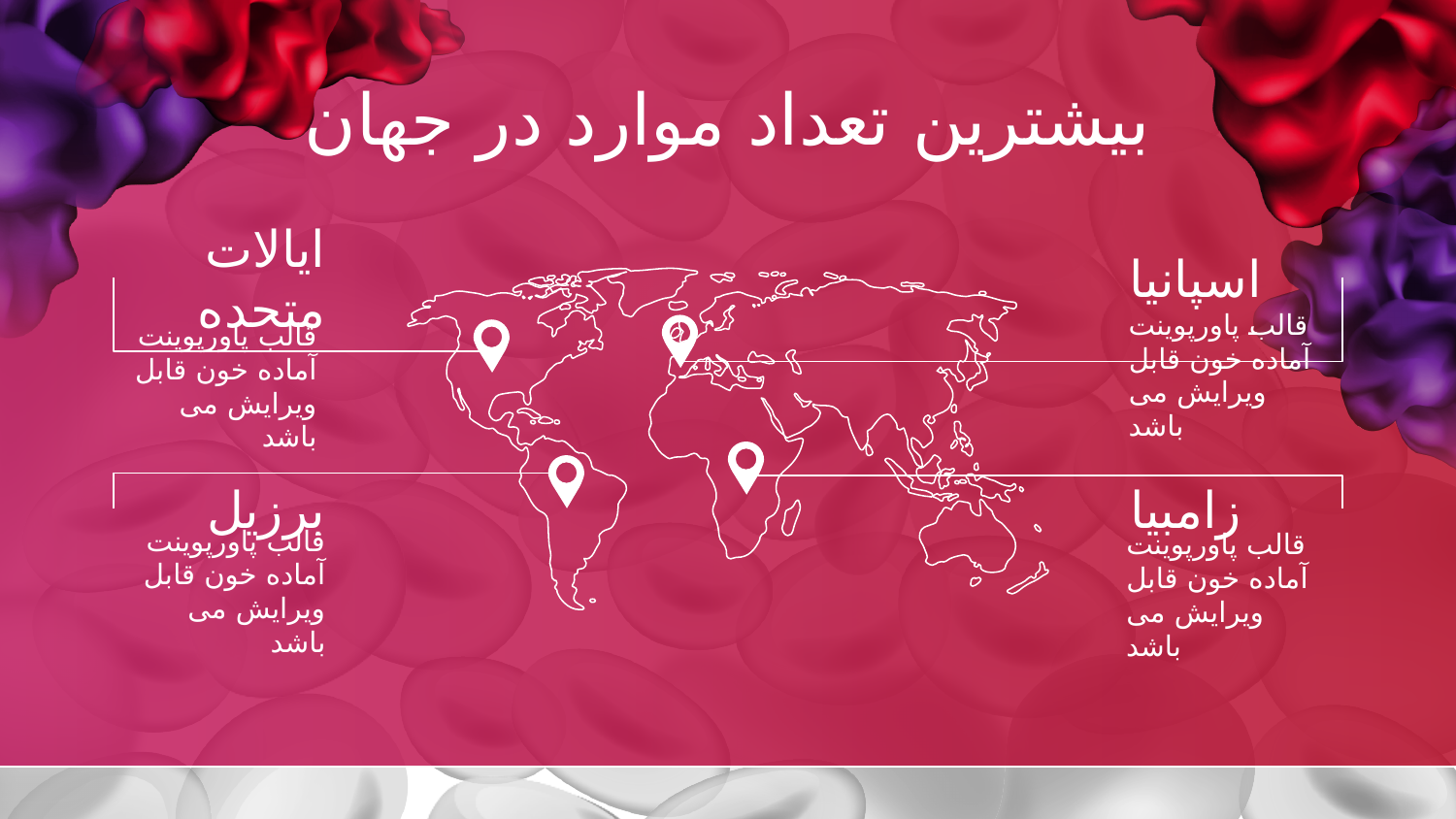

# بیشترین تعداد موارد در جهان
ایالات متحده
اسپانیا

قالب پاورپوینت آماده خون قابل ویرایش می باشد
قالب پاورپوینت آماده خون قابل ویرایش می باشد

برزیل
زامبیا
قالب پاورپوینت آماده خون قابل ویرایش می باشد
قالب پاورپوینت آماده خون قابل ویرایش می باشد